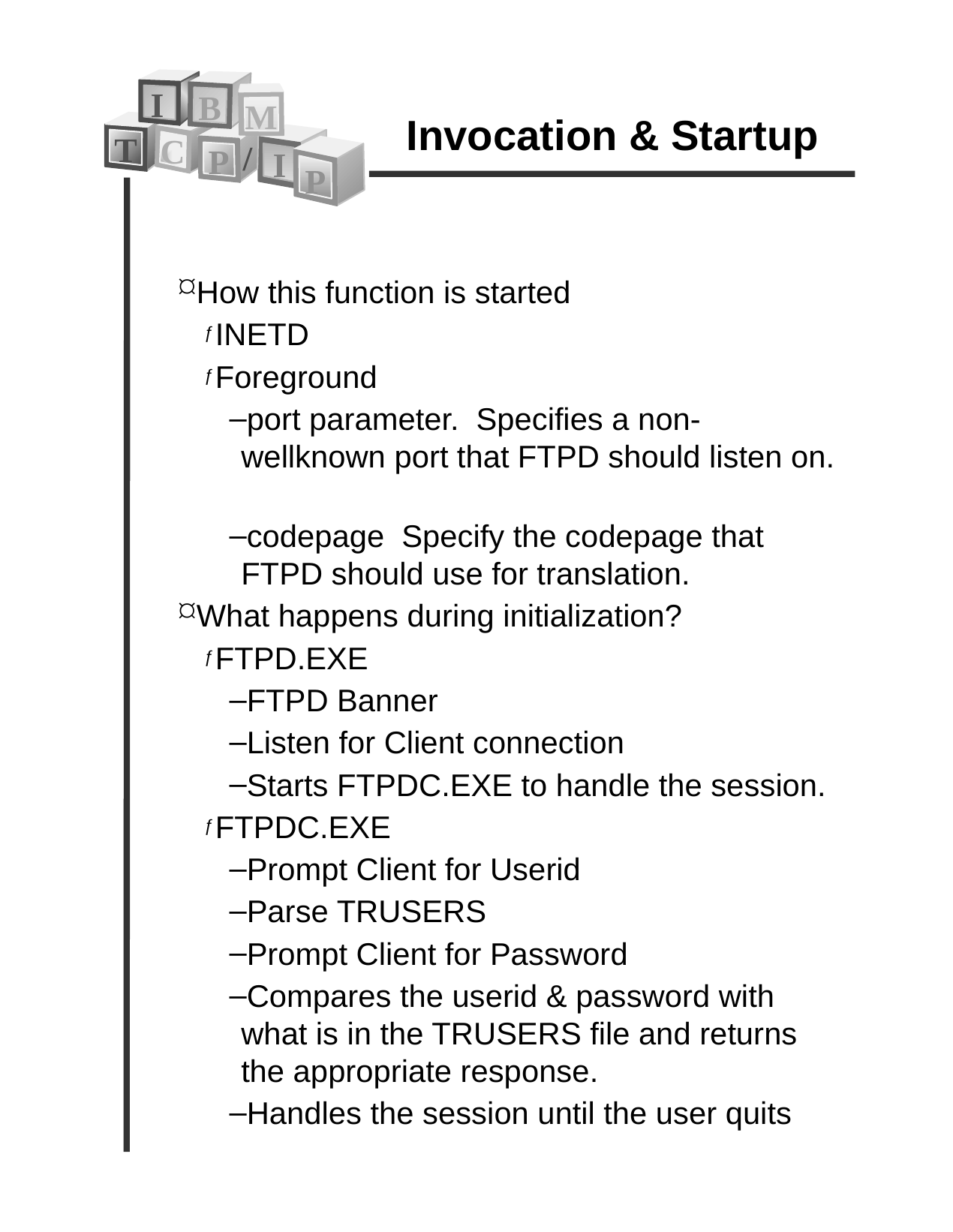

Invocation & Startup

I

B

M

T
C

/

P

I

P

How this function is started
INETD
Foreground
port parameter.  Specifies a non-wellknown port that FTPD should listen on.
codepage  Specify the codepage that FTPD should use for translation.
What happens during initialization?
FTPD.EXE
FTPD Banner
Listen for Client connection
Starts FTPDC.EXE to handle the session.
FTPDC.EXE
Prompt Client for Userid
Parse TRUSERS
Prompt Client for Password
Compares the userid & password with what is in the TRUSERS file and returns the appropriate response.
Handles the session until the user quits